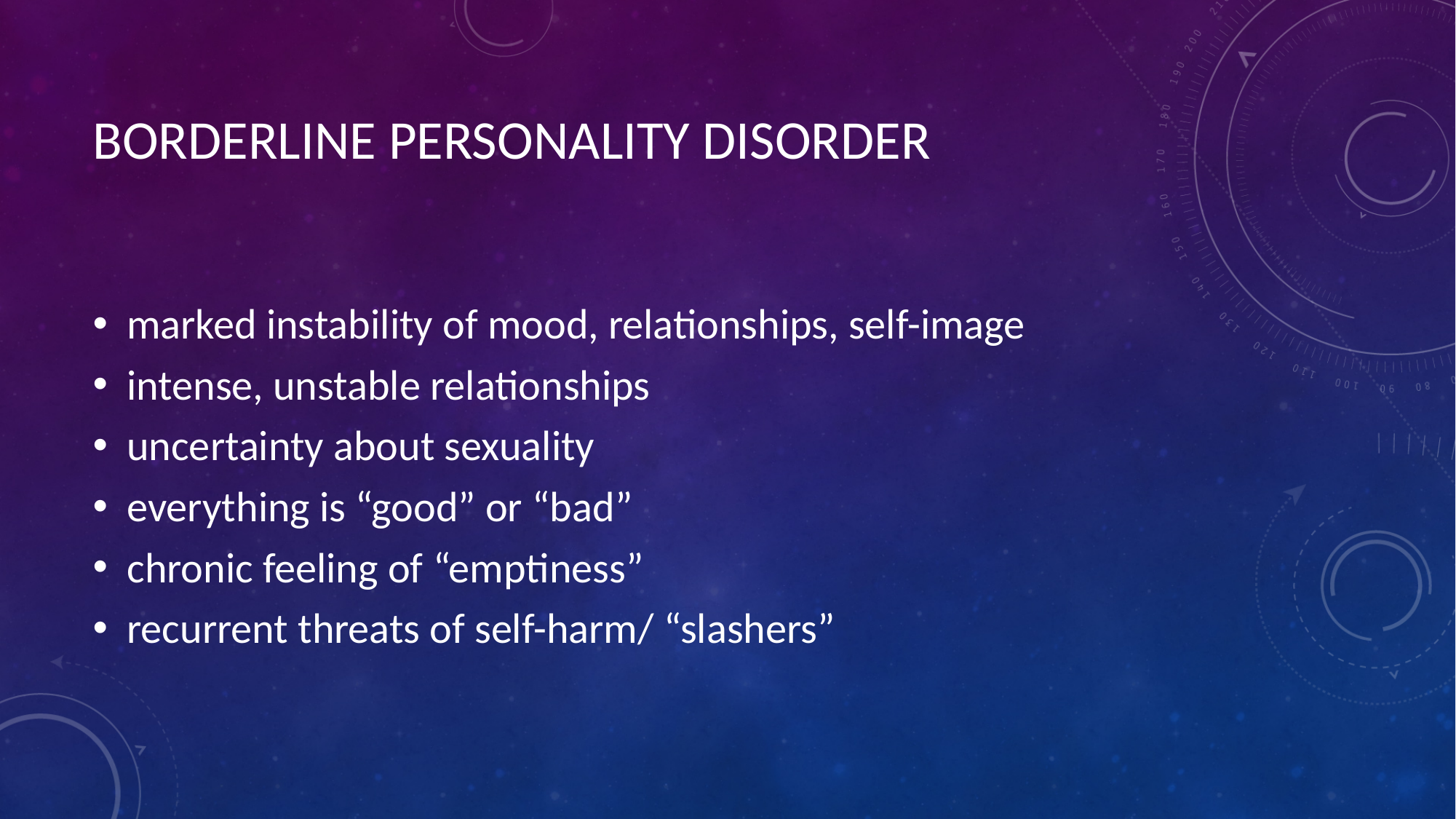

# Borderline Personality Disorder
marked instability of mood, relationships, self-image
intense, unstable relationships
uncertainty about sexuality
everything is “good” or “bad”
chronic feeling of “emptiness”
recurrent threats of self-harm/ “slashers”